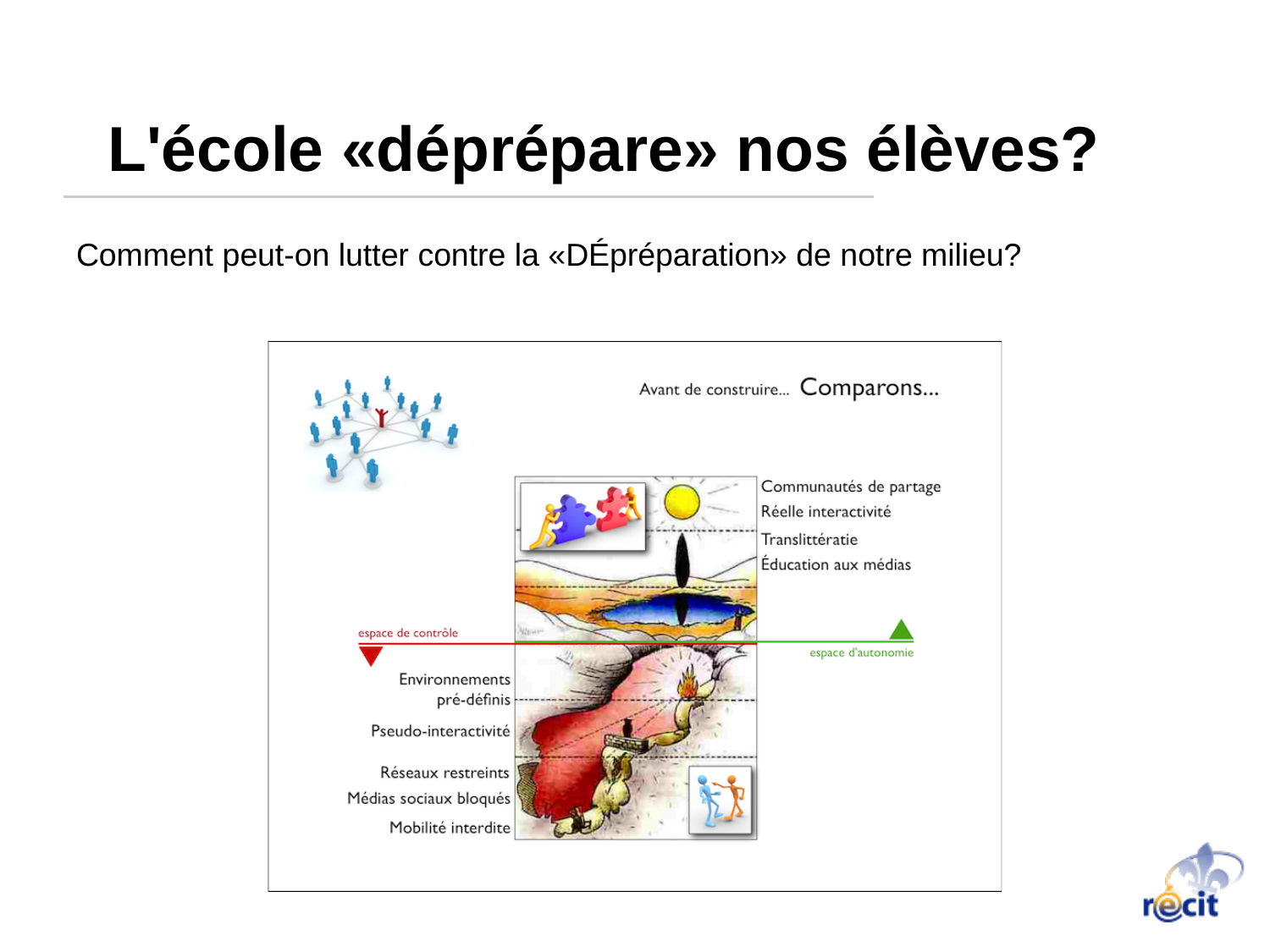

# L'école «déprépare» nos élèves?
Comment peut-on lutter contre la «DÉpréparation» de notre milieu?